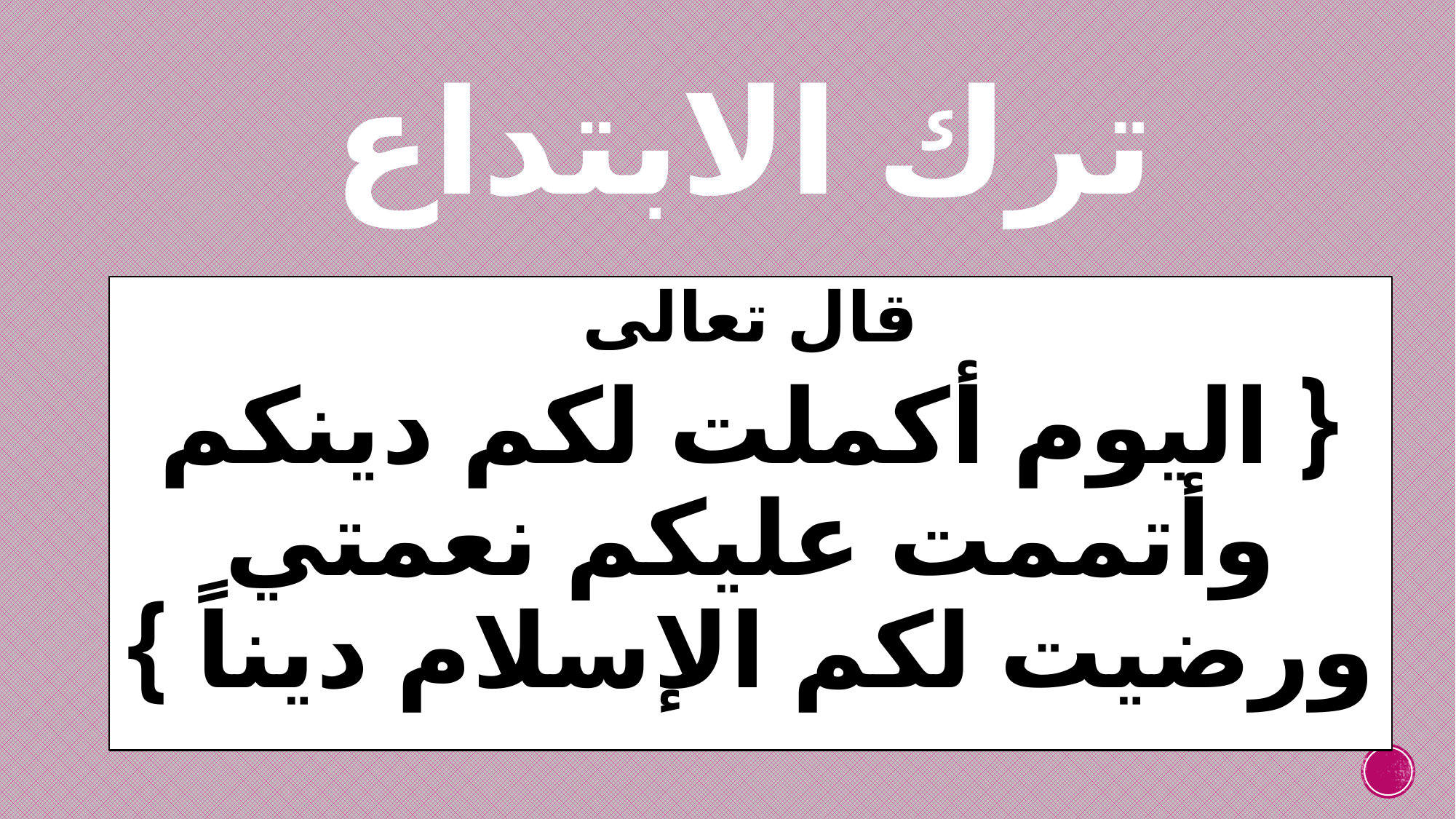

# ترك الابتداع
قال تعالى
{ اليوم أكملت لكم دينكم وأتممت عليكم نعمتي ورضيت لكم الإسلام ديناً }